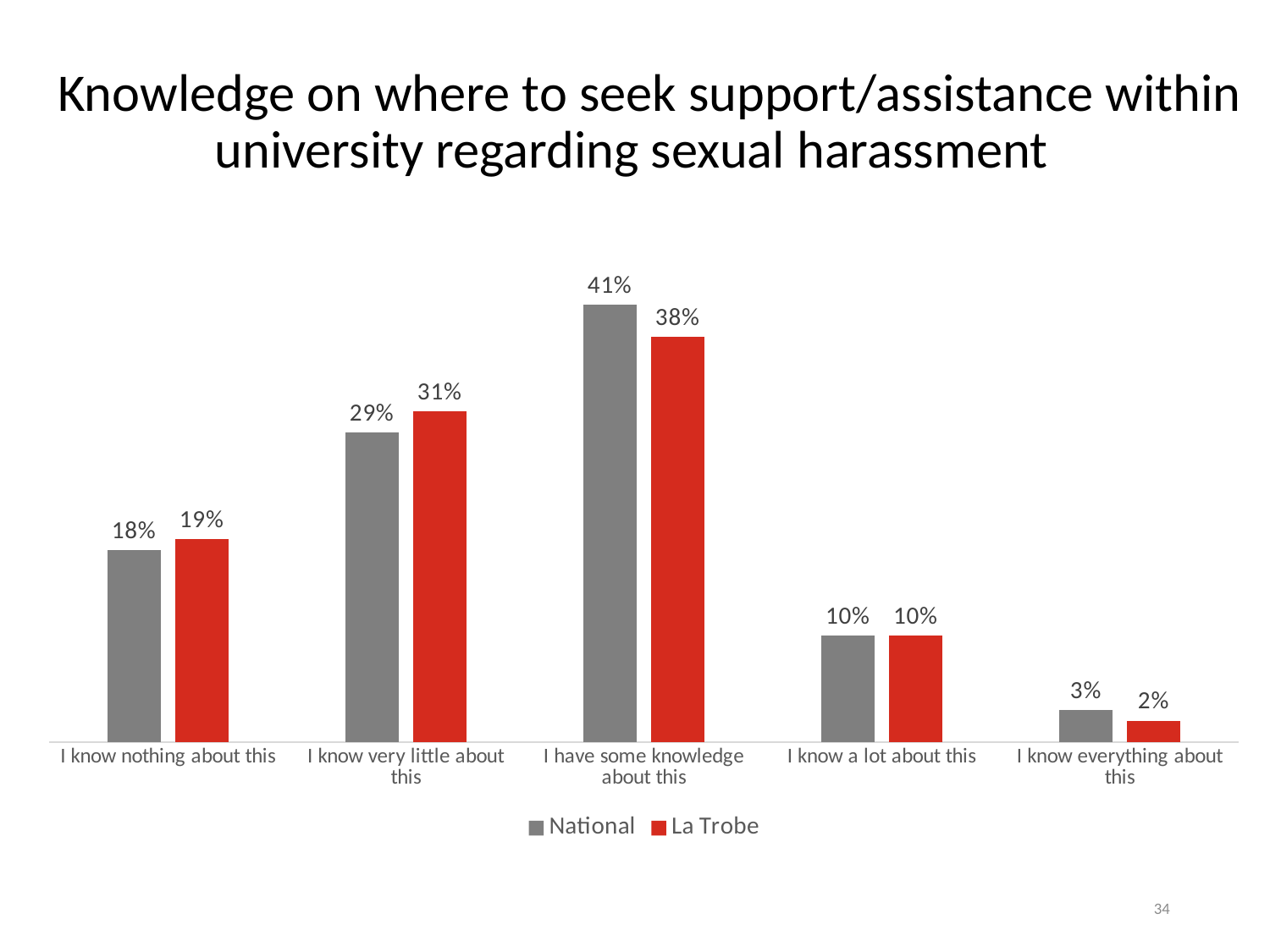

Knowledge on where to seek support/assistance within university regarding sexual harassment

### Chart

| Category | National | La Trobe |
|---|---|---|
| I know nothing about this | 0.18 | 0.19 |
| I know very little about this | 0.29 | 0.31 |
| I have some knowledge about this | 0.41 | 0.38 |
| I know a lot about this | 0.1 | 0.1 |
| I know everything about this | 0.03 | 0.02 |
34